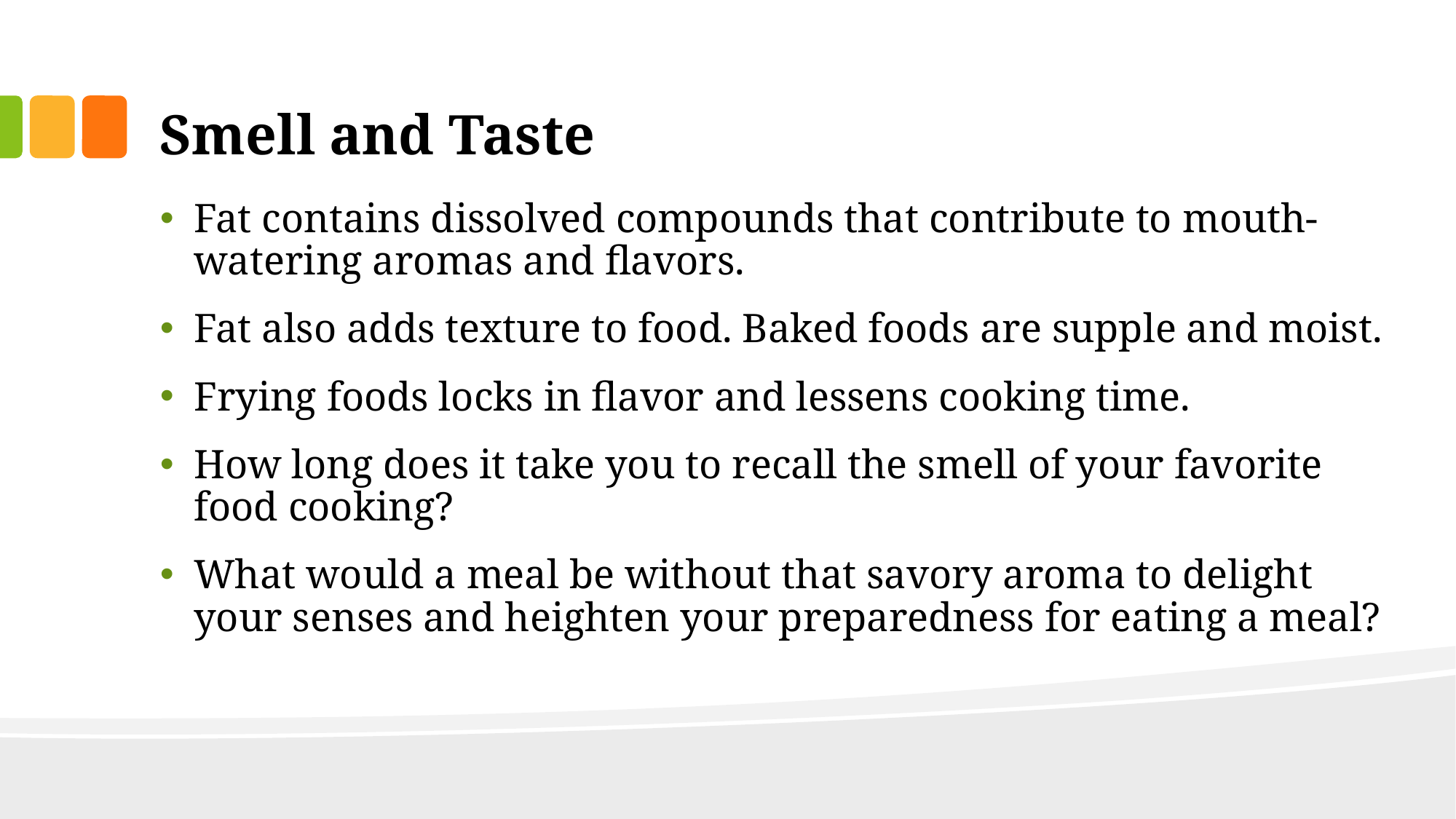

# Smell and Taste
Fat contains dissolved compounds that contribute to mouth-watering aromas and flavors.
Fat also adds texture to food. Baked foods are supple and moist.
Frying foods locks in flavor and lessens cooking time.
How long does it take you to recall the smell of your favorite food cooking?
What would a meal be without that savory aroma to delight your senses and heighten your preparedness for eating a meal?